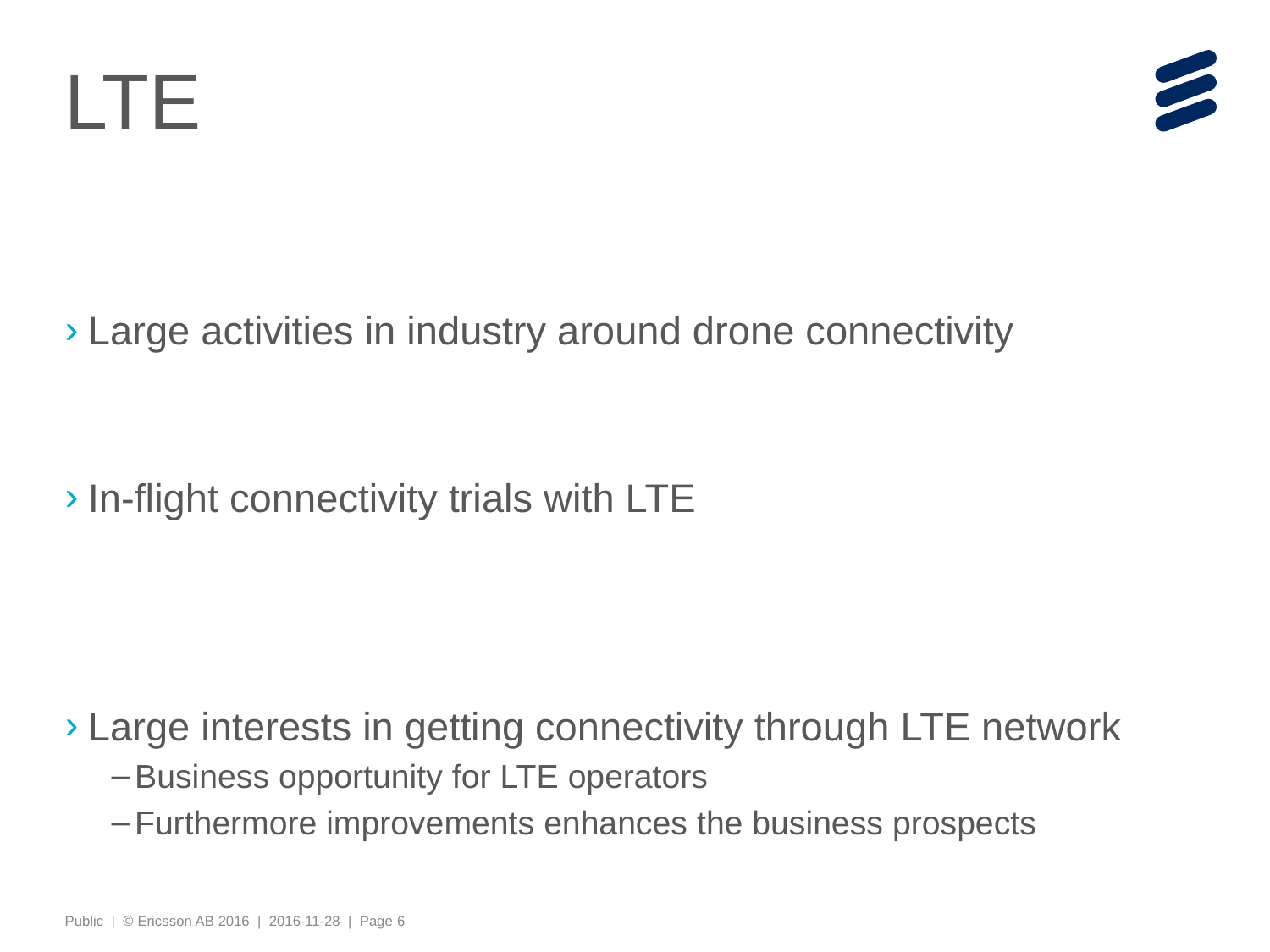

# LTE

Large activities in industry around drone connectivity

In-flight connectivity trials with LTE

Large interests in getting connectivity through LTE network
Business opportunity for LTE operators
Furthermore improvements enhances the business prospects